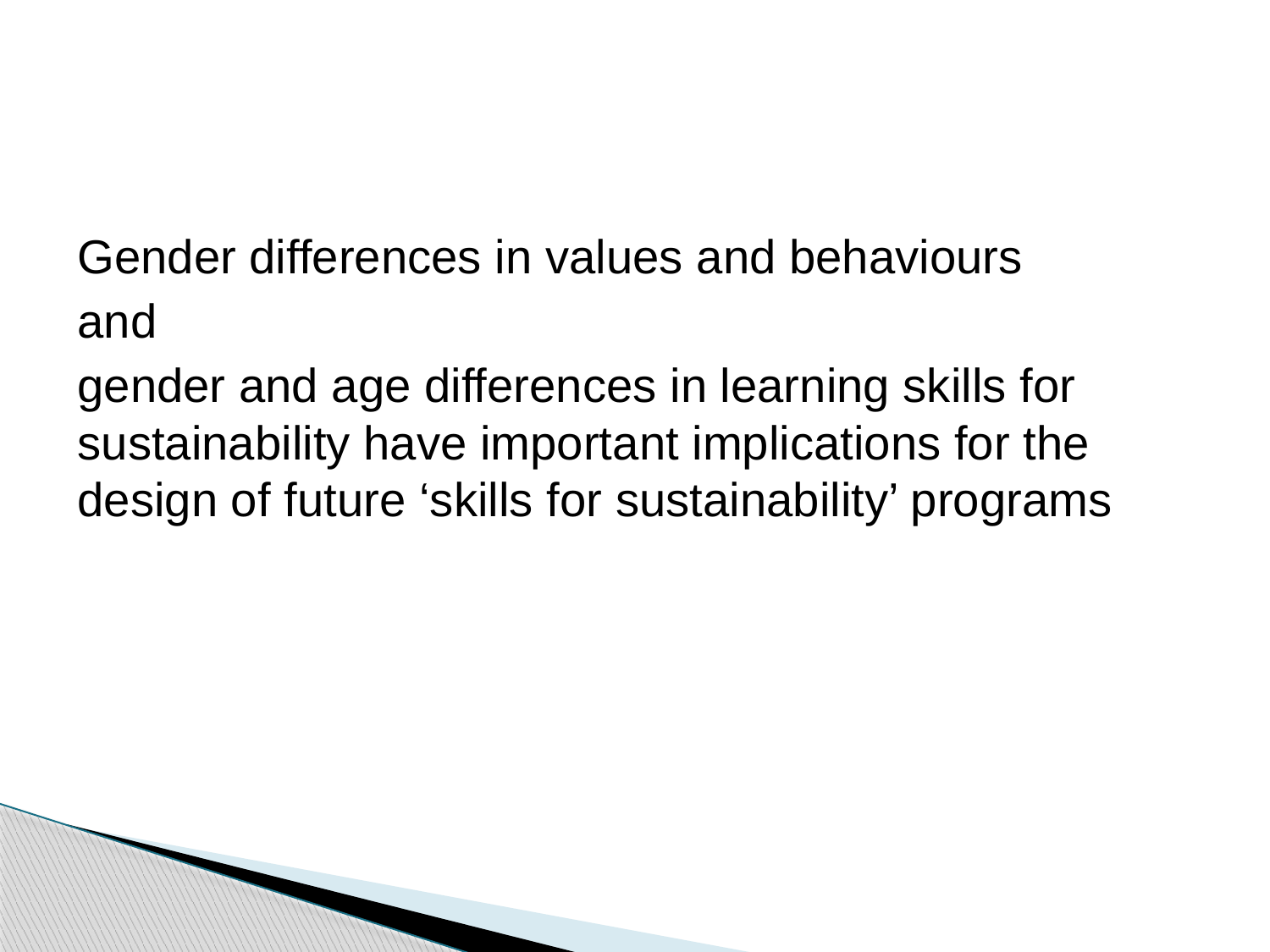

Gender differences in values and behaviours
and
gender and age differences in learning skills for sustainability have important implications for the design of future ‘skills for sustainability’ programs